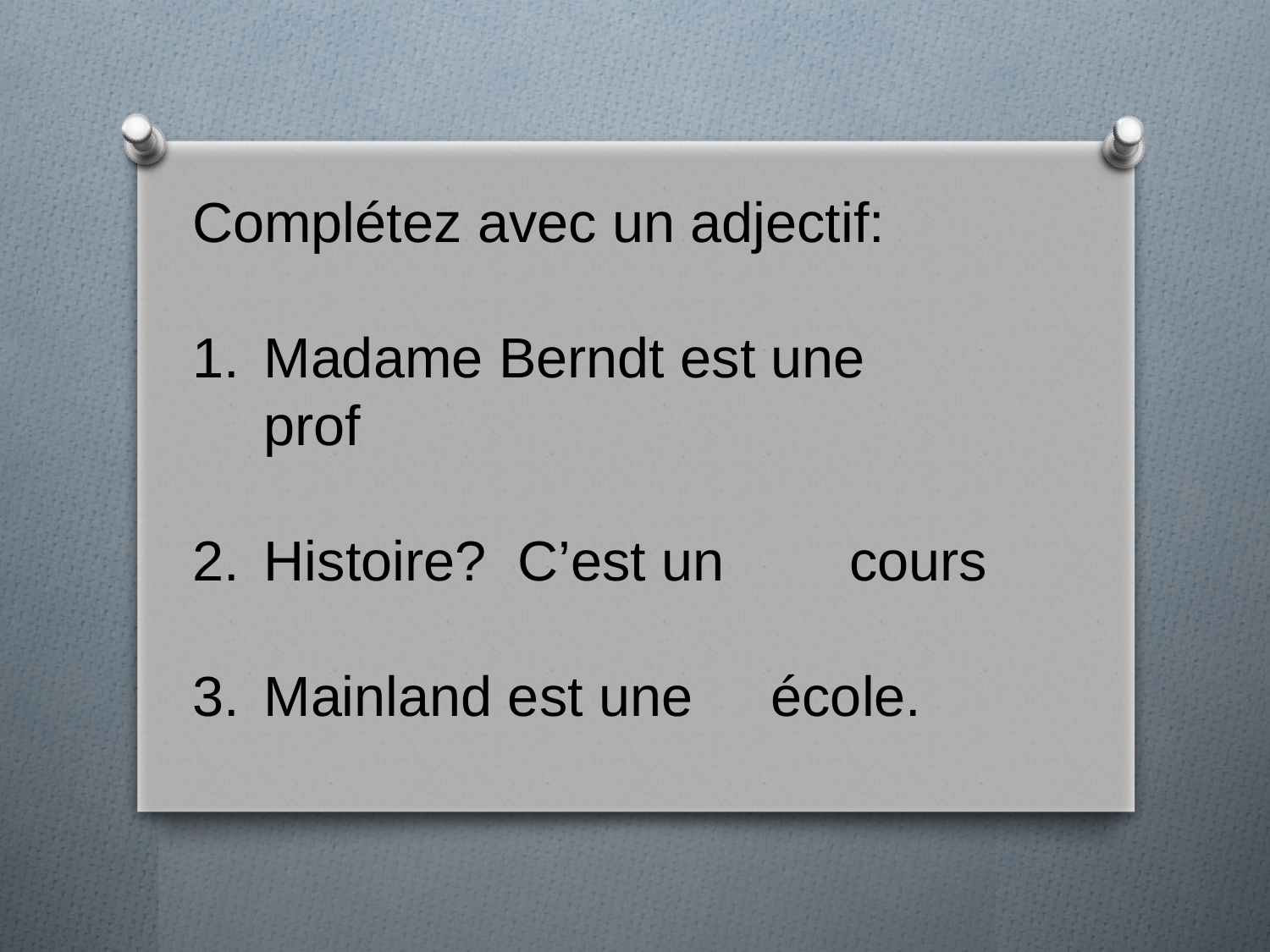

Complétez avec un adjectif:

Madame Berndt est une         prof

Histoire?  C’est un        cours

Mainland est une     école.